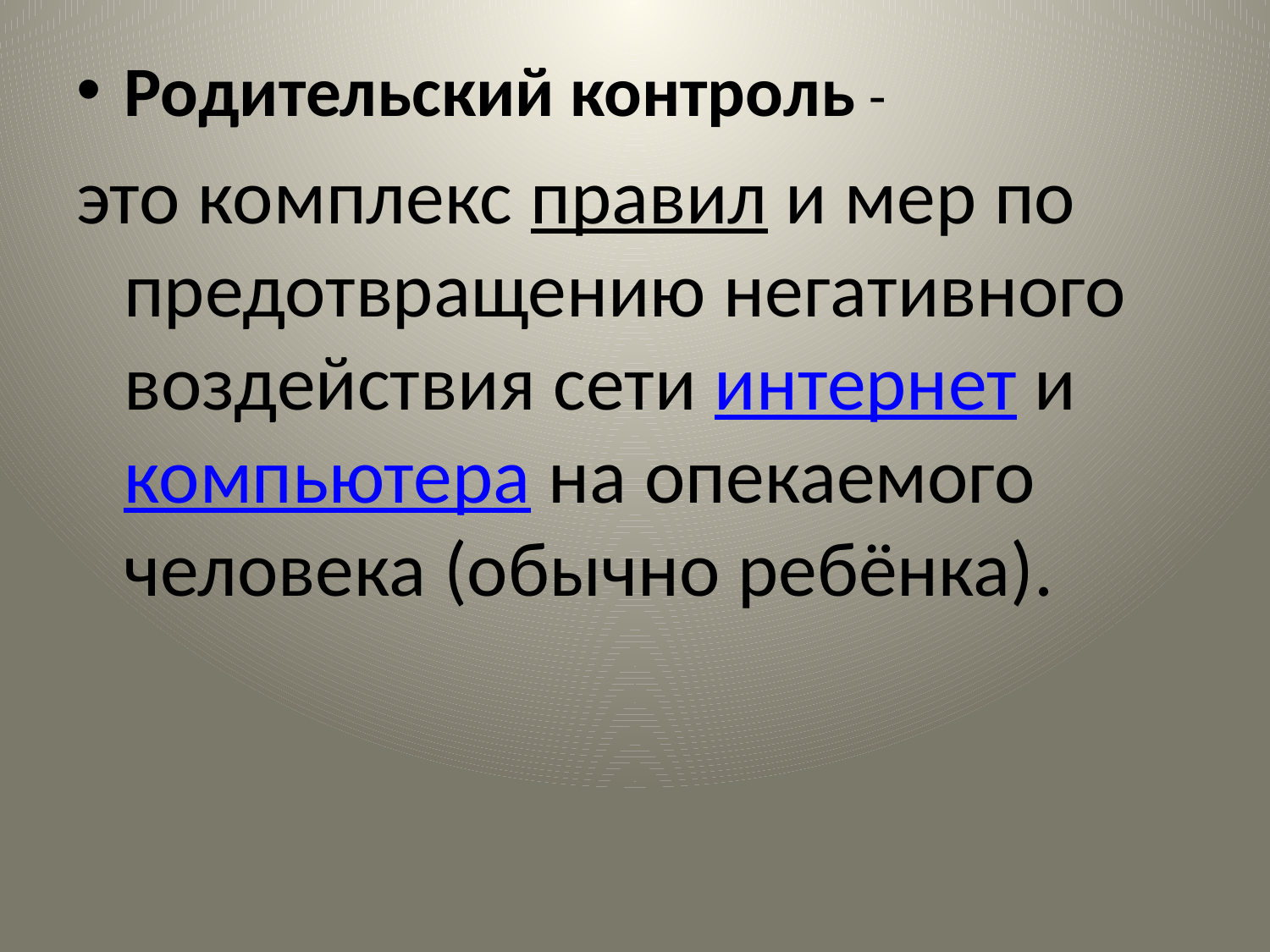

#
Родительский контроль -
это комплекс правил и мер по предотвращению негативного воздействия сети интернет и компьютера на опекаемого человека (обычно ребёнка).